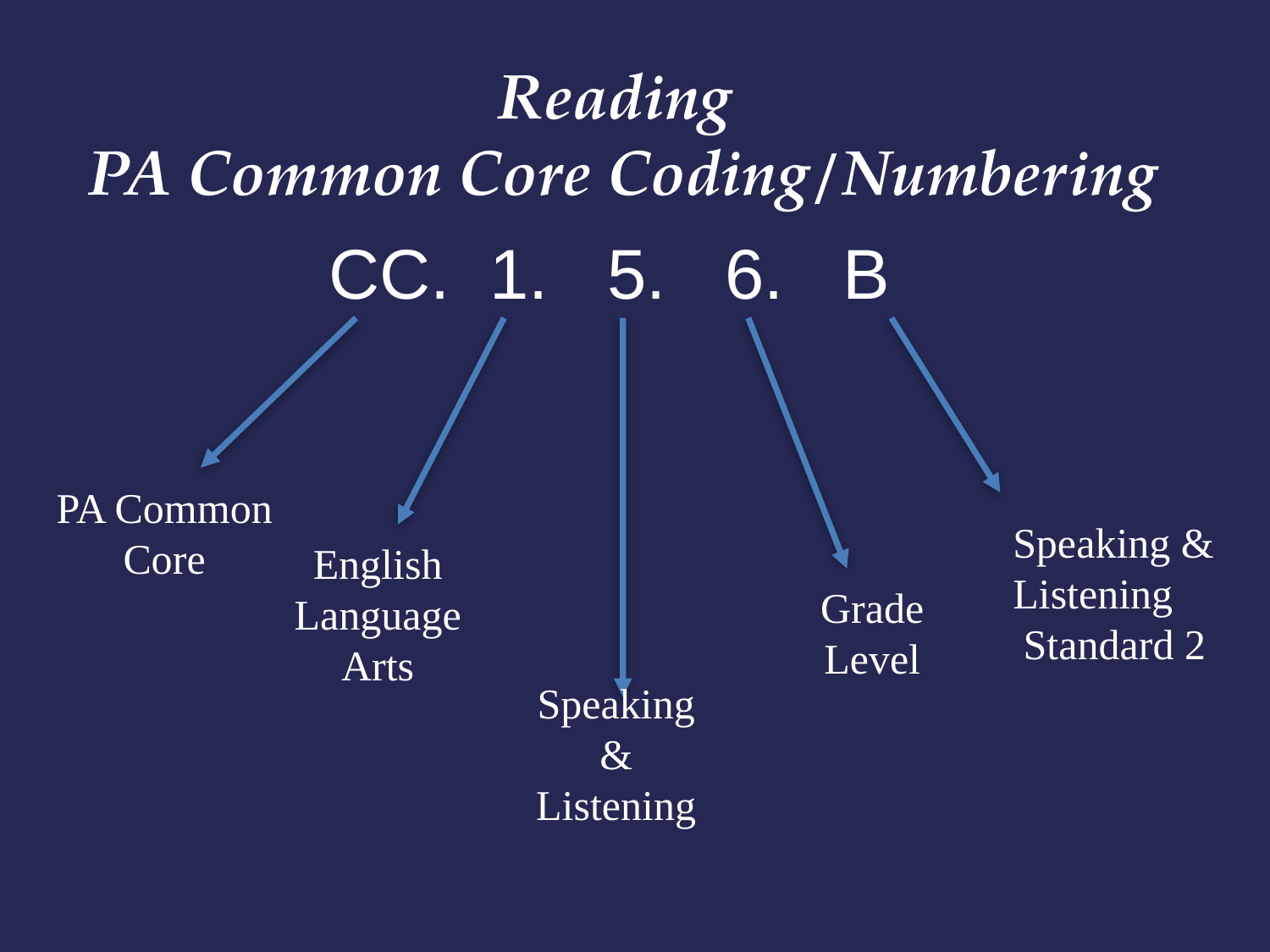

Reading
PA Common Core Coding/Numbering
CC.  1.   5.   6.   B

PA Common Core
English Language Arts
Grade Level
Speaking & Listening

Speaking & Listening
 Standard 2